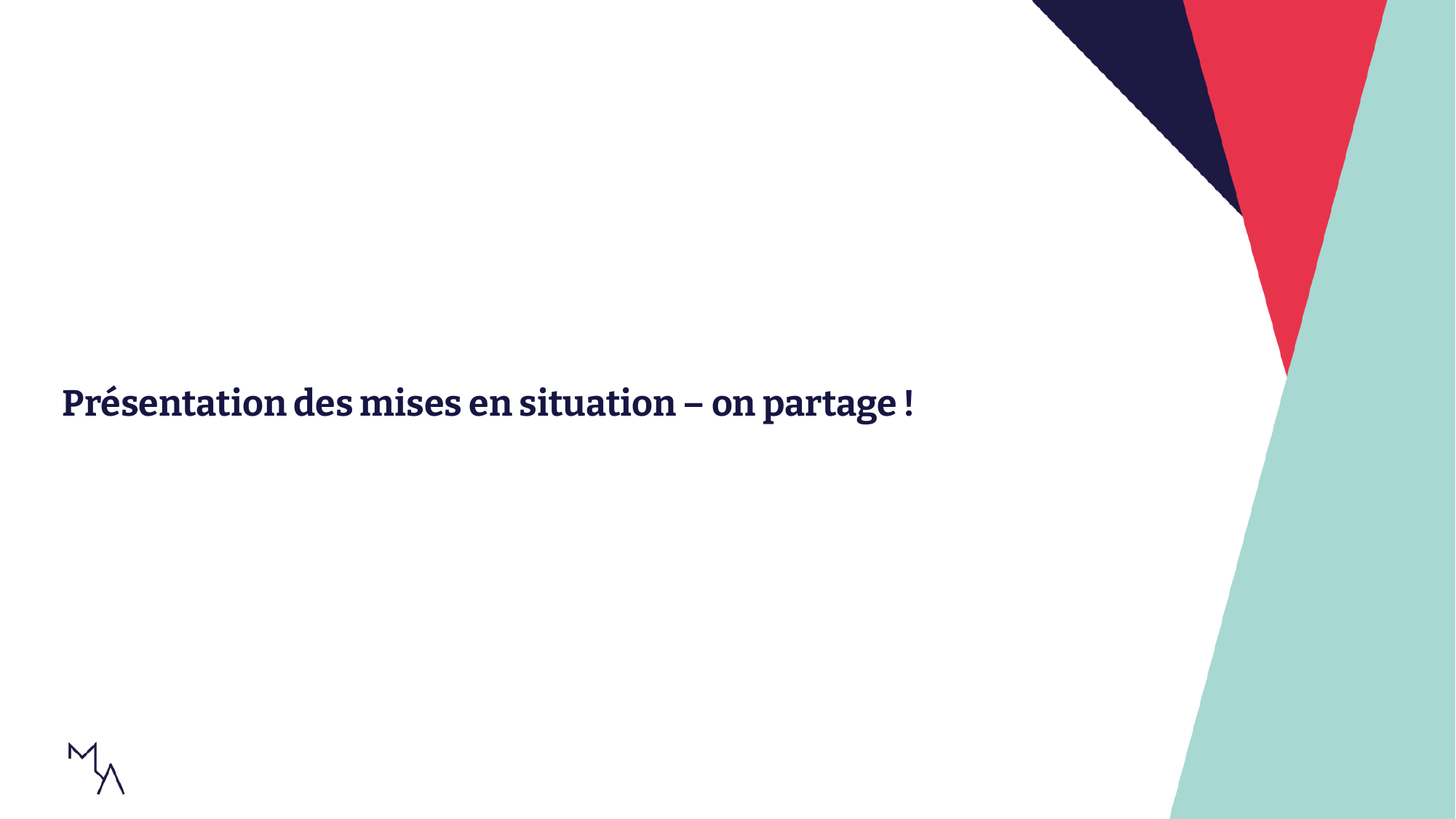

Présentation des mises en situation – on partage !